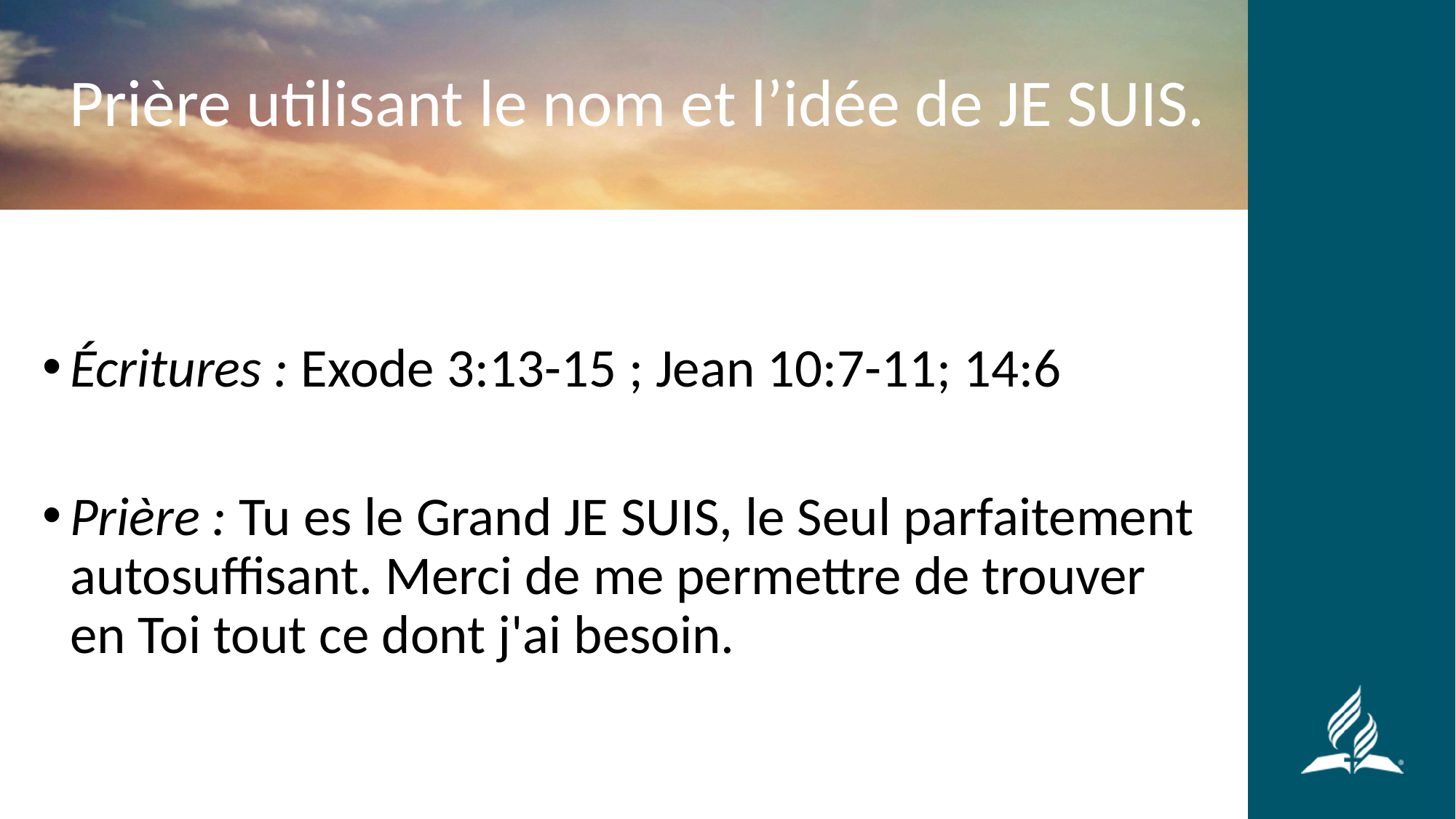

# Prière utilisant le nom et l’idée de JE SUIS.

Écritures : Exode 3:13-15 ; Jean 10:7-11; 14:6

Prière : Tu es le Grand JE SUIS, le Seul parfaitement autosuffisant. Merci de me permettre de trouver
en Toi tout ce dont j'ai besoin.